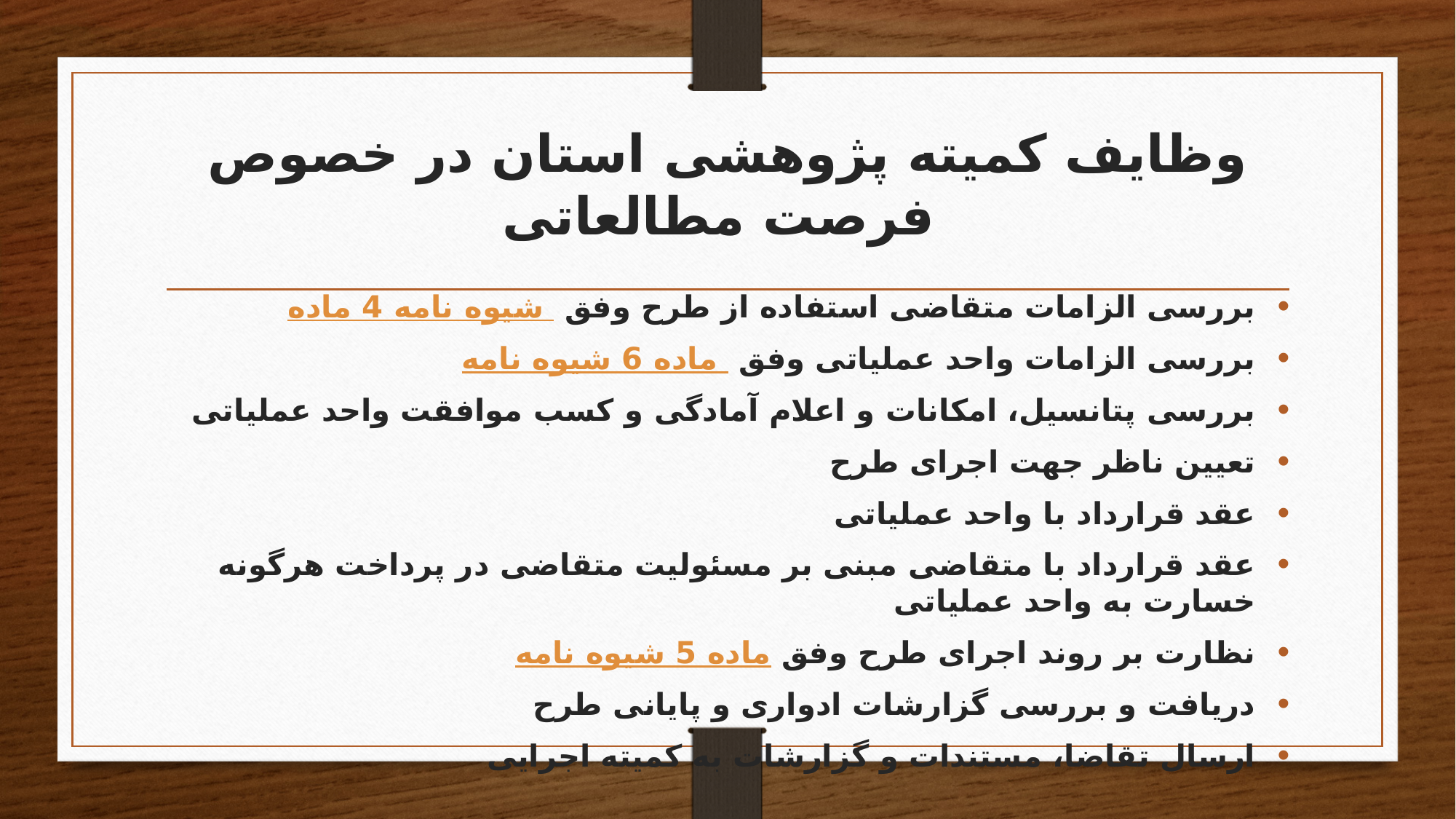

# وظایف کمیته پژوهشی استان در خصوص فرصت مطالعاتی
بررسی الزامات متقاضی استفاده از طرح وفق ماده 4 شیوه نامه
بررسی الزامات واحد عملیاتی وفق ماده 6 شیوه نامه
بررسی پتانسیل، امکانات و اعلام آمادگی و کسب موافقت واحد عملیاتی
تعیین ناظر جهت اجرای طرح
عقد قرارداد با واحد عملیاتی
عقد قرارداد با متقاضی مبنی بر مسئولیت متقاضی در پرداخت هرگونه خسارت به واحد عملیاتی
نظارت بر روند اجرای طرح وفق ماده 5 شیوه نامه
دریافت و بررسی گزارشات ادواری و پایانی طرح
ارسال تقاضا، مستندات و گزارشات به کمیته اجرایی